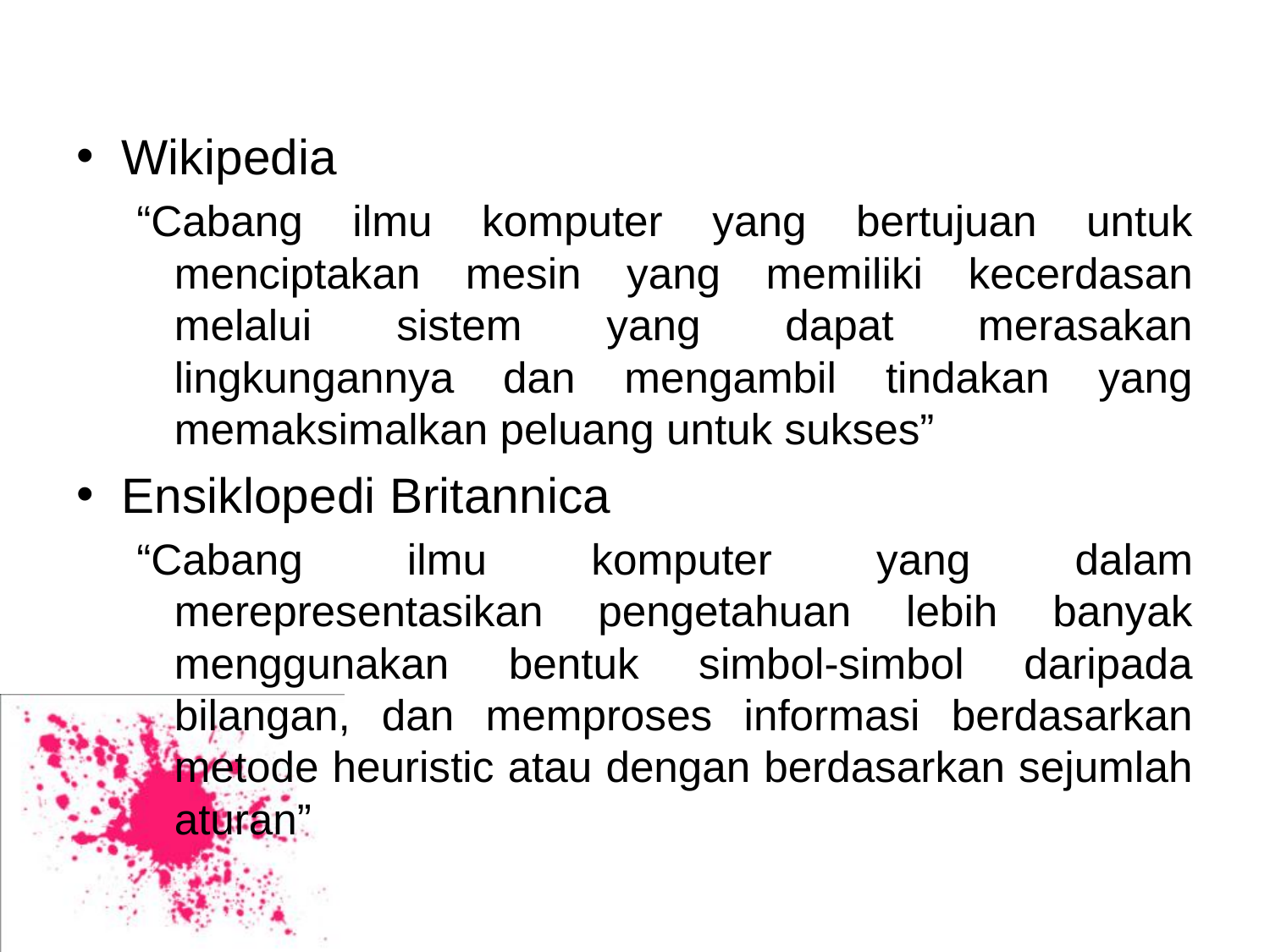

#
Wikipedia
“Cabang ilmu komputer yang bertujuan untuk menciptakan mesin yang memiliki kecerdasan melalui sistem yang dapat merasakan lingkungannya dan mengambil tindakan yang memaksimalkan peluang untuk sukses”
Ensiklopedi Britannica
“Cabang ilmu komputer yang dalam merepresentasikan pengetahuan lebih banyak menggunakan bentuk simbol-simbol daripada bilangan, dan memproses informasi berdasarkan metode heuristic atau dengan berdasarkan sejumlah aturan”